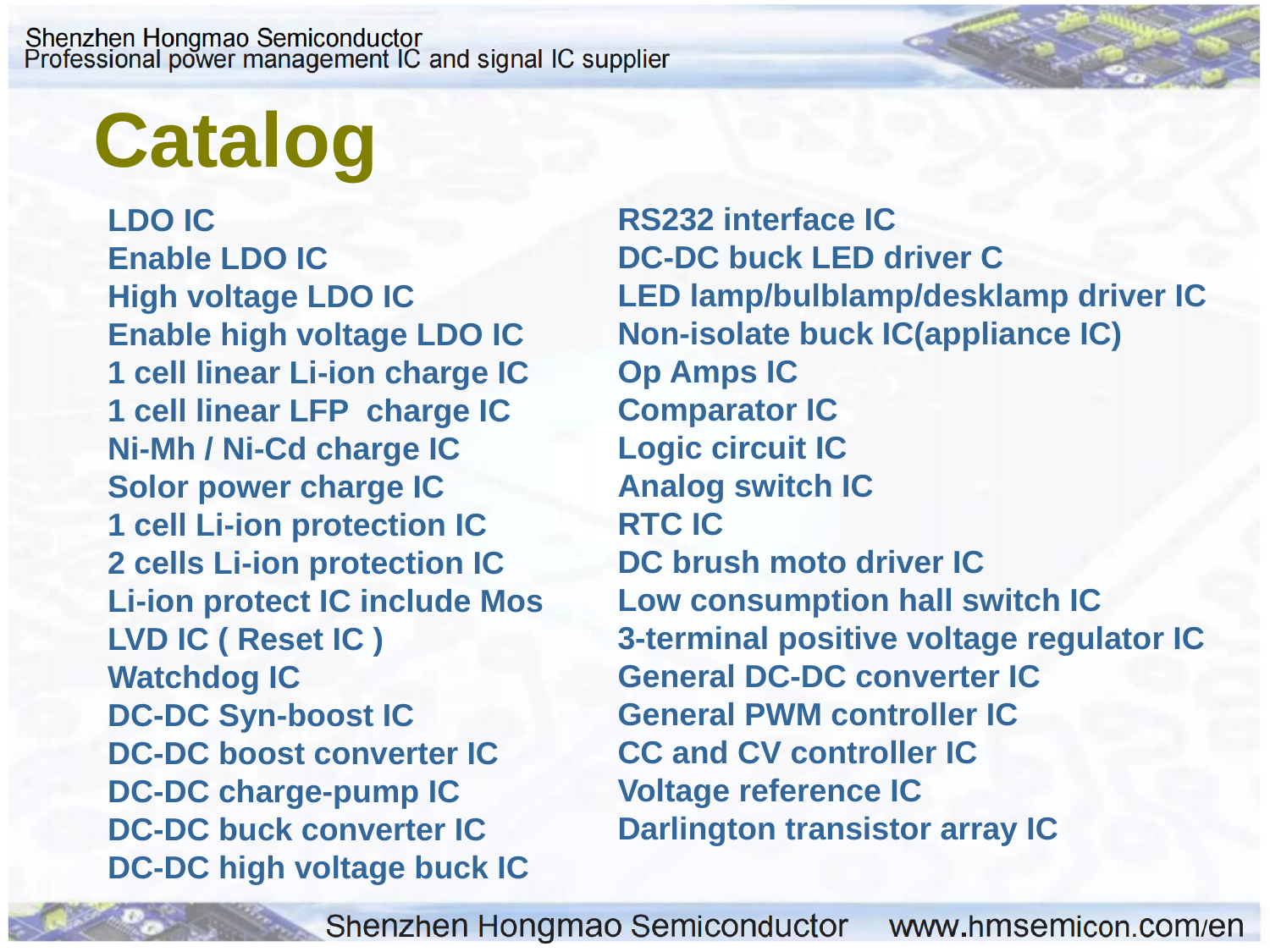

Catalog
RS232 interface IC
DC-DC buck LED driver C
LED lamp/bulblamp/desklamp driver IC
Non-isolate buck IC(appliance IC)
Op Amps IC
Comparator IC
Logic circuit IC
Analog switch IC
RTC IC
DC brush moto driver IC
Low consumption hall switch IC
3-terminal positive voltage regulator IC
General DC-DC converter IC
General PWM controller IC
CC and CV controller IC
Voltage reference IC
Darlington transistor array IC

LDO IC
Enable LDO IC
High voltage LDO IC
Enable high voltage LDO IC
1 cell linear Li-ion charge IC
1 cell linear LFP  charge IC
Ni-Mh / Ni-Cd charge IC
Solor power charge IC
1 cell Li-ion protection IC
2 cells Li-ion protection IC
Li-ion protect IC include Mos
LVD IC ( Reset IC )
Watchdog IC
DC-DC Syn-boost IC
DC-DC boost converter IC
DC-DC charge-pump IC
DC-DC buck converter IC
DC-DC high voltage buck IC